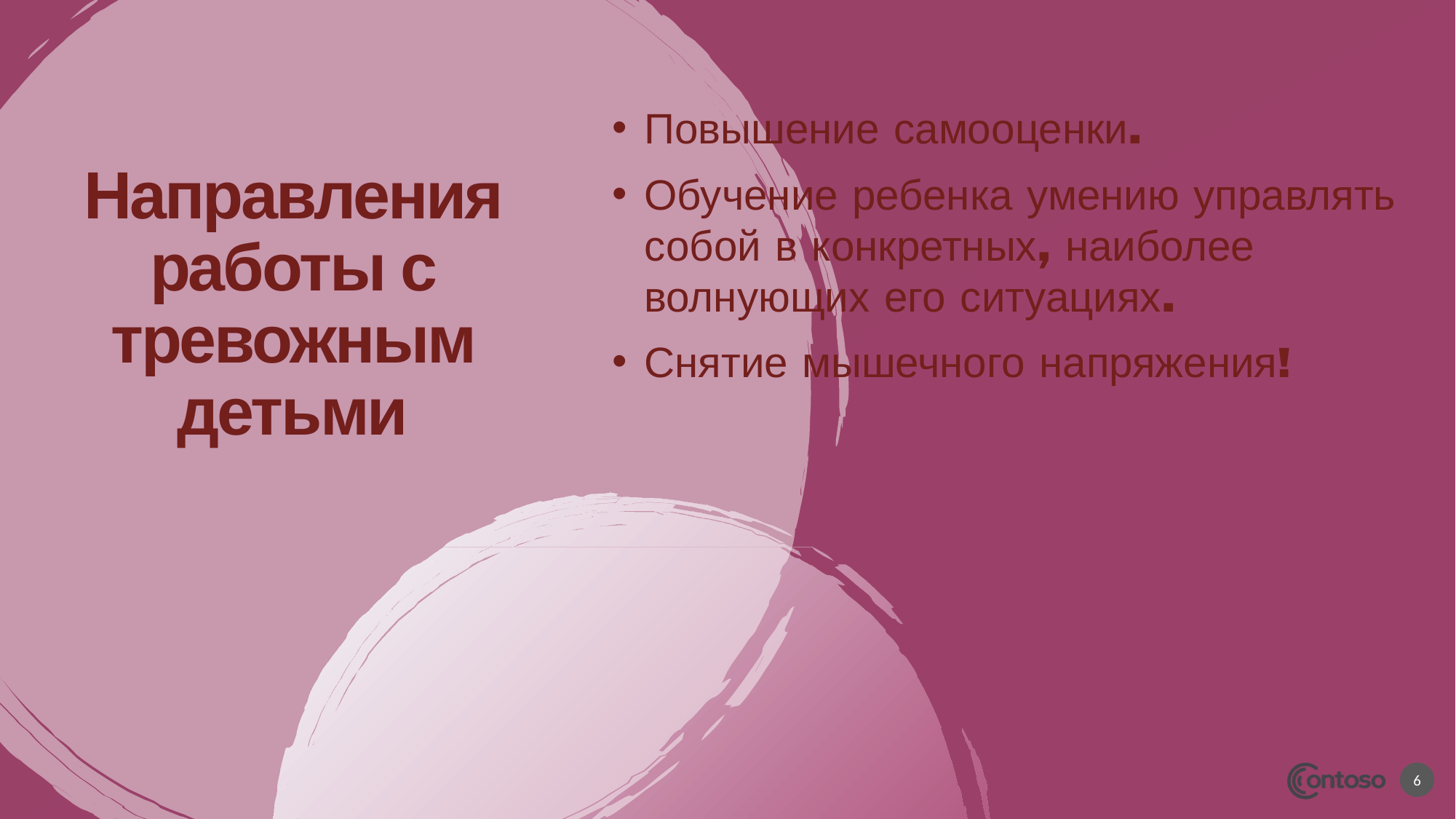

# Направления работы с тревожным детьми
Повышение самооценки.
Обучение ребенка умению управлять собой в конкретных, наиболее волнующих его ситуациях.
Снятие мышечного напряжения!

6